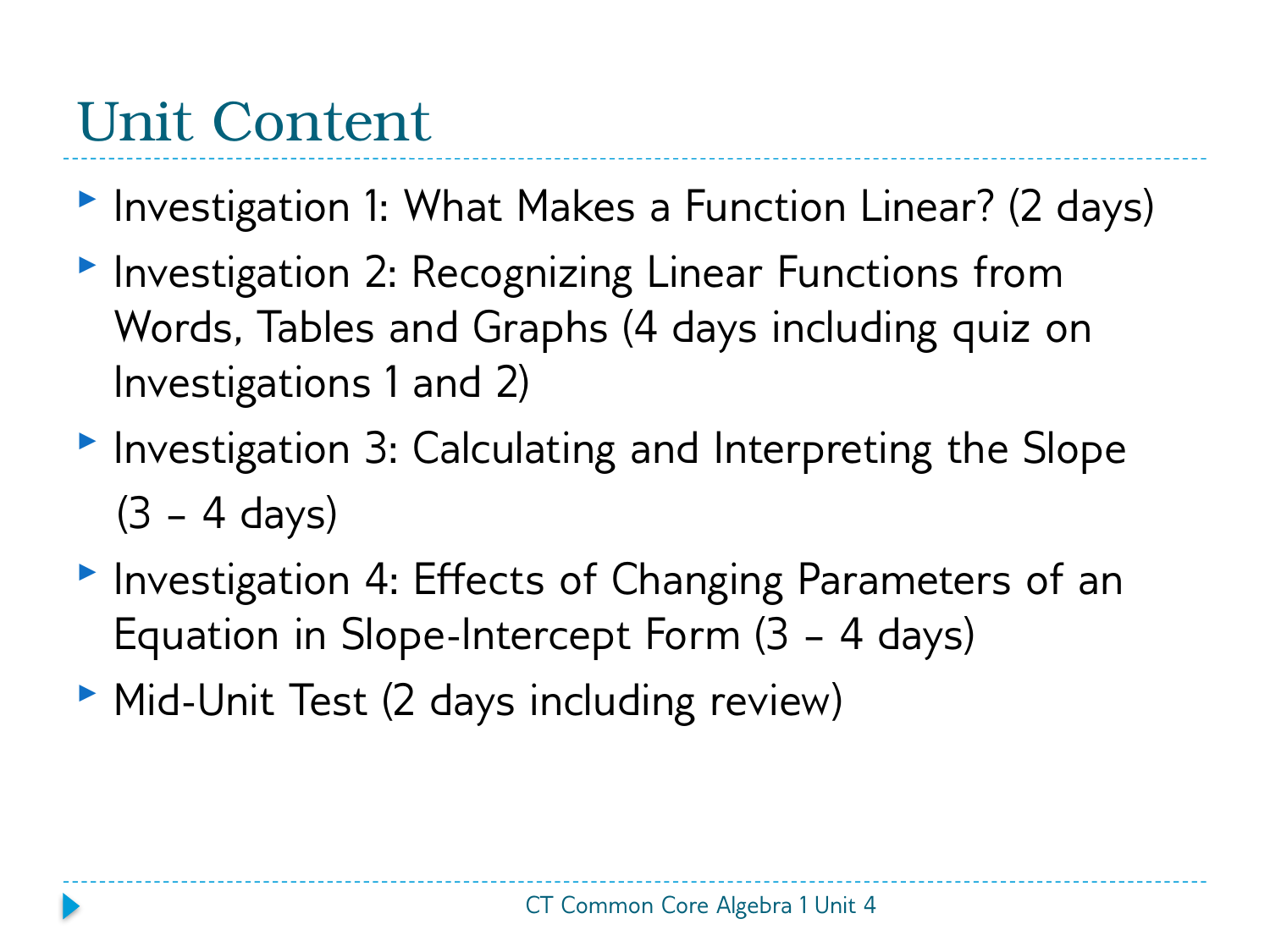

# Unit Content
Investigation 1: What Makes a Function Linear? (2 days)
Investigation 2: Recognizing Linear Functions from Words, Tables and Graphs (4 days including quiz on Investigations 1 and 2)
Investigation 3: Calculating and Interpreting the Slope
   (3 – 4 days)
Investigation 4: Effects of Changing Parameters of an Equation in Slope-Intercept Form (3 – 4 days)
Mid-Unit Test (2 days including review)
CT Common Core Algebra 1 Unit 4